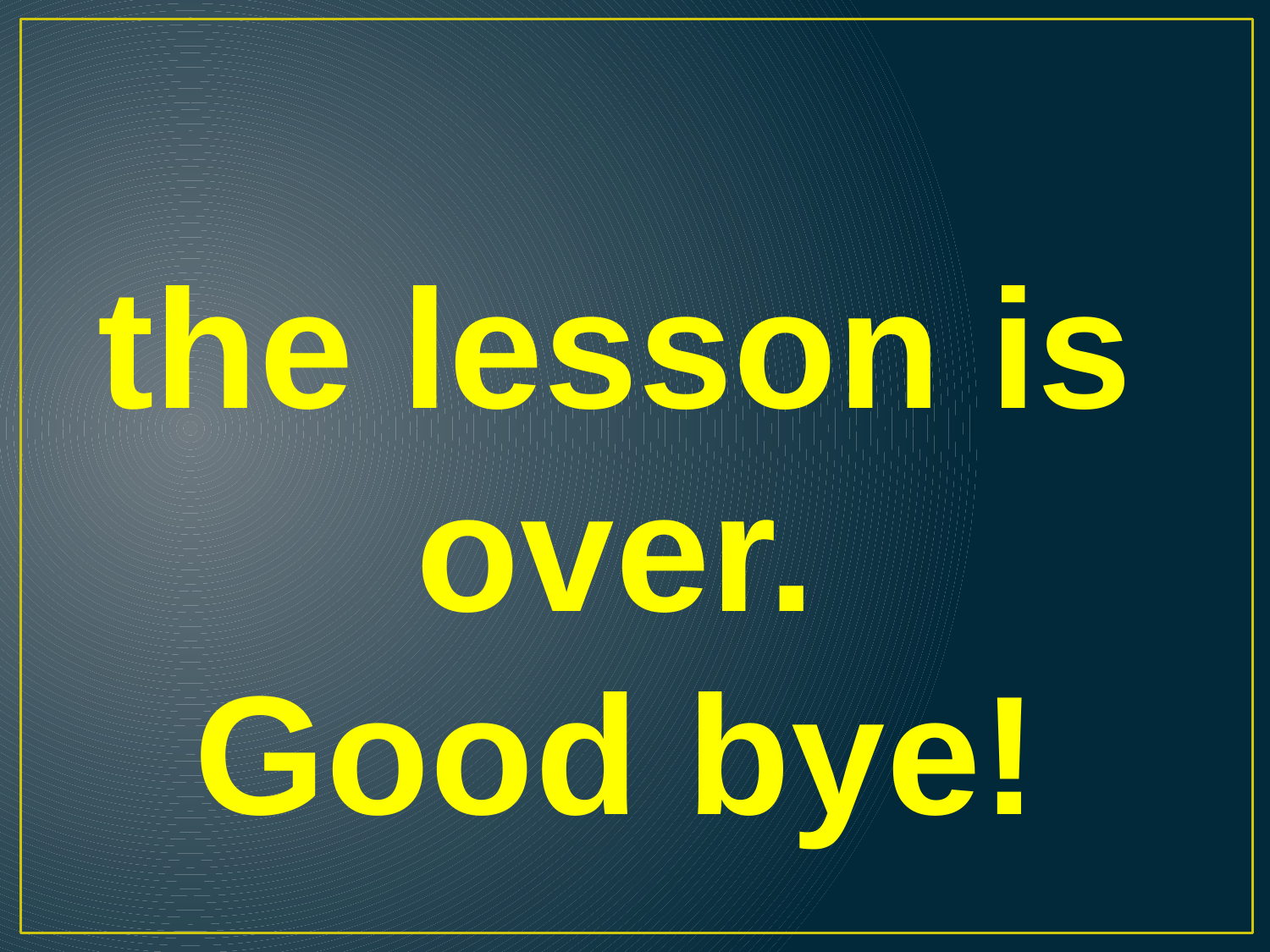

# the lesson is over. Good bye!